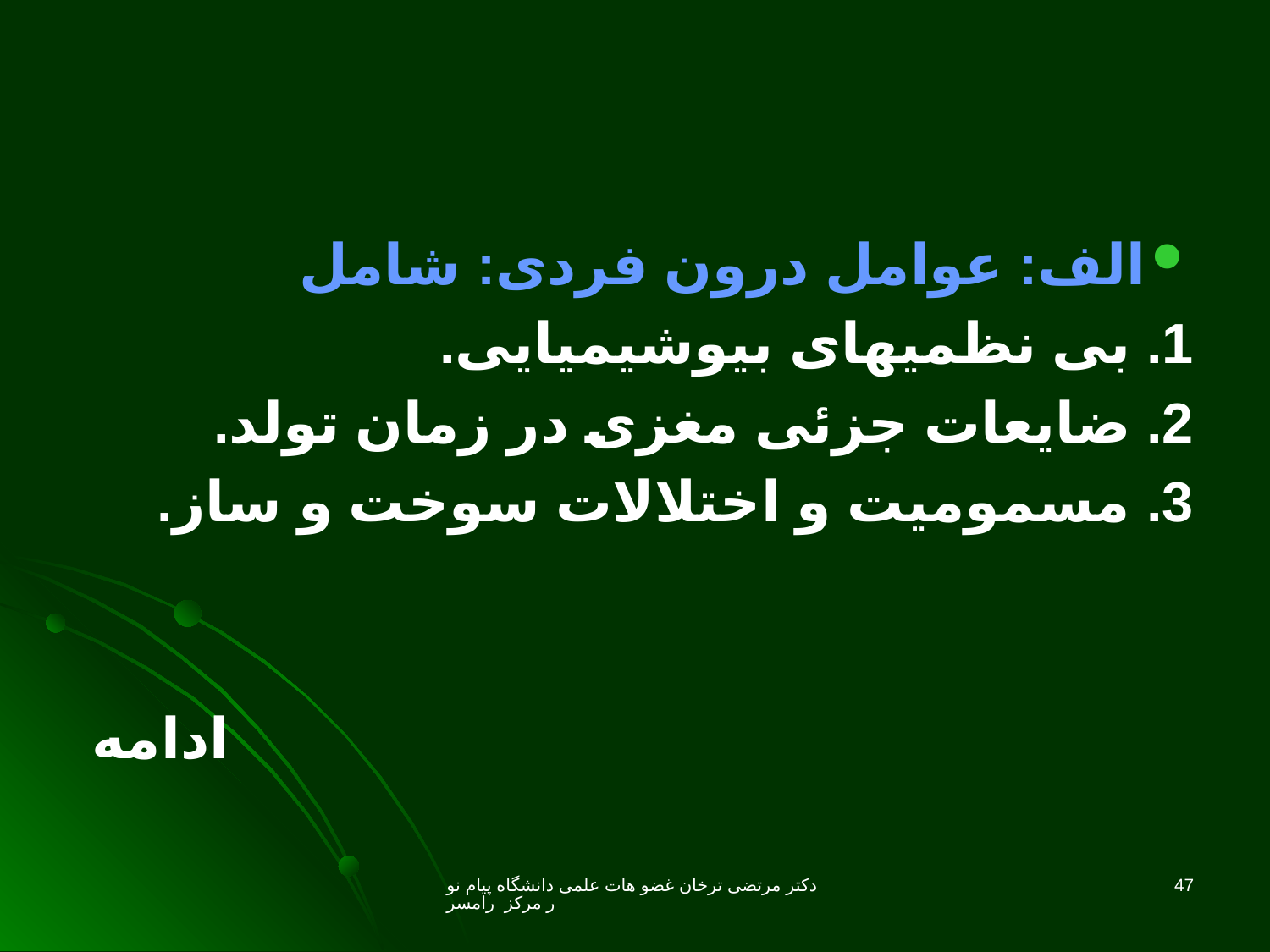

الف: عوامل درون فردی: شامل
1. بی نظمیهای بیوشیمیایی.
2. ضایعات جزئی مغزی در زمان تولد.
3. مسمومیت و اختلالات سوخت و ساز.

ادامه
دکتر مرتضی ترخان غضو هات علمی دانشگاه پیام نور مرکز رامسر
47